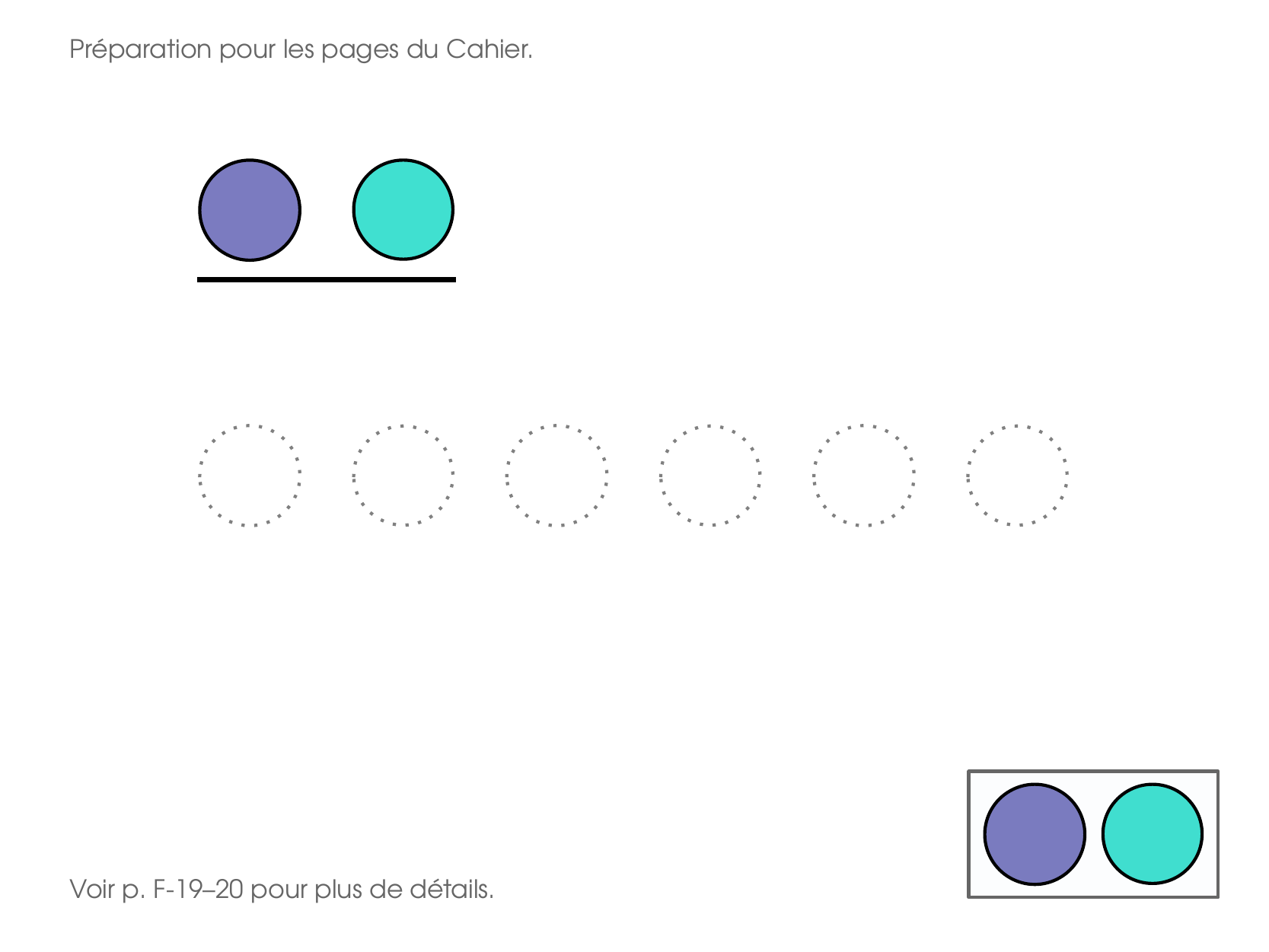

Préparation pour les pages du Cahier.

Voir p. F-19–20 pour plus de détails.